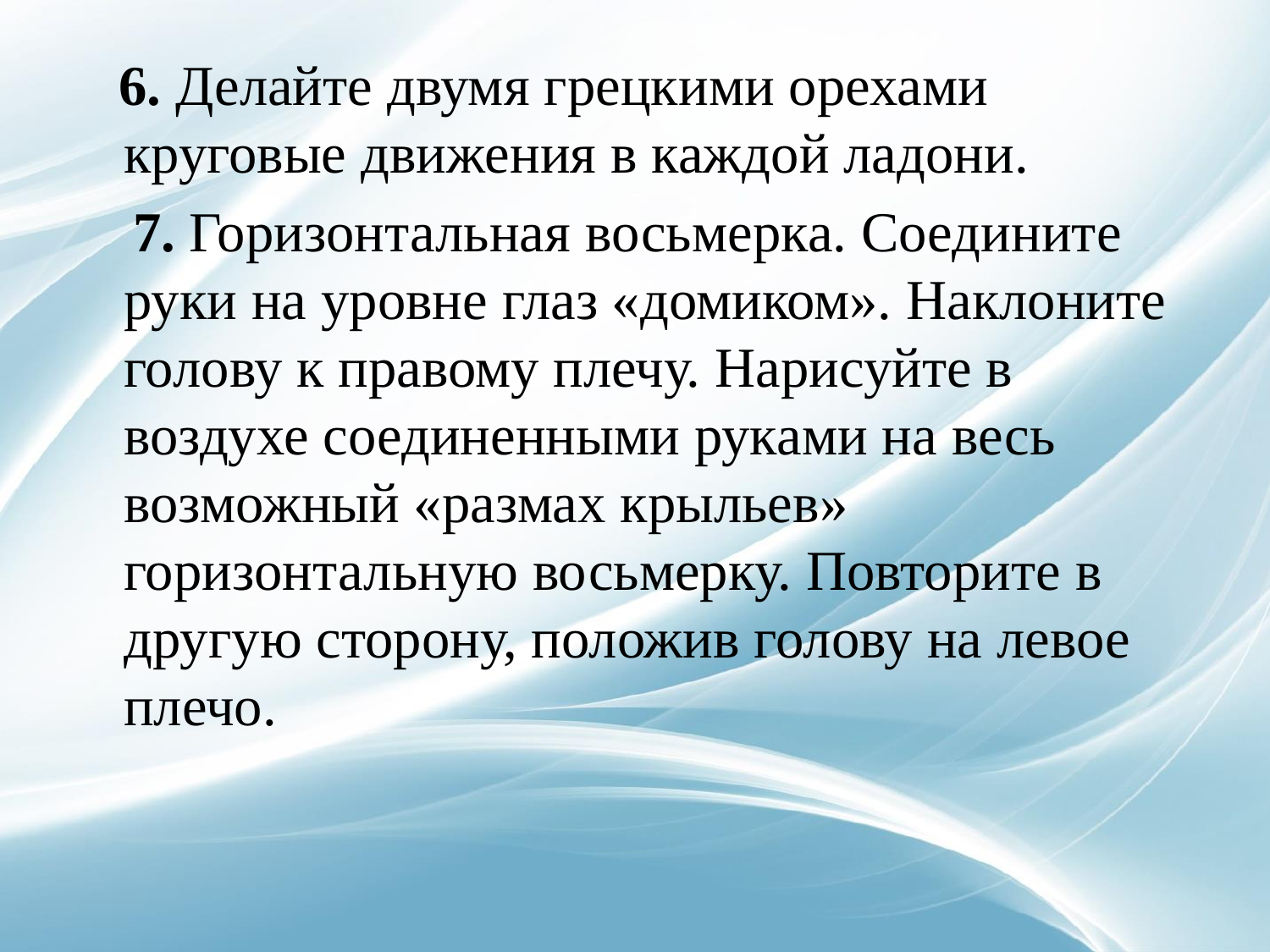

6. Делайте двумя грецкими орехами круговые движения в каждой ладони.
    7. Горизонтальная восьмерка. Соедините руки на уровне глаз «домиком». Наклоните голову к правому плечу. Нарисуйте в воздухе соединенными руками на весь возможный «размах крыльев» горизонтальную восьмерку. Повторите в другую сторону, положив голову на левое плечо.